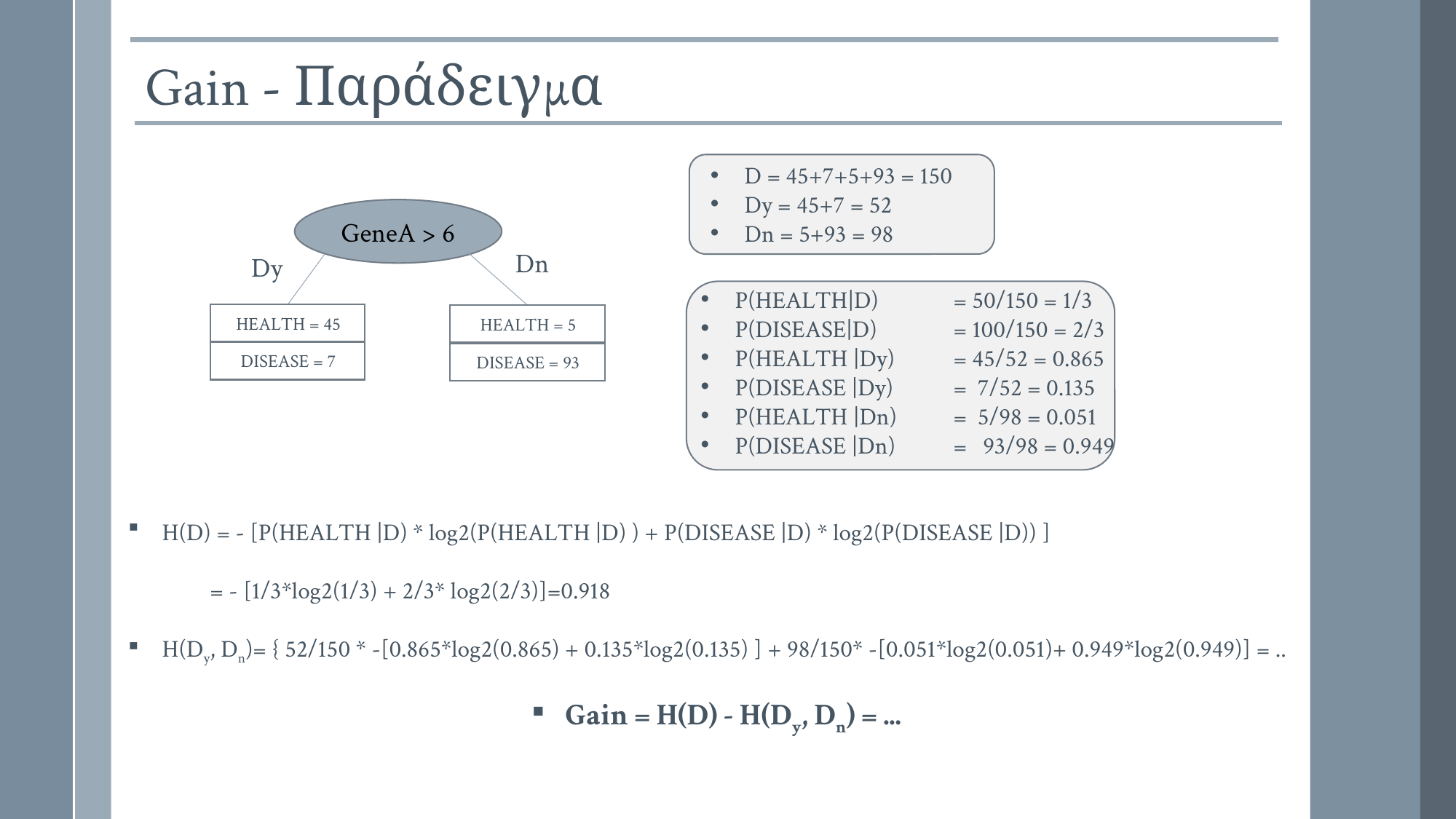

Gain - Παράδειγμα

D = 45+7+5+93 = 150
Dy = 45+7 = 52
Dn = 5+93 = 98
GeneA > 6
Dn
Dy
P(HEALTH|D) 	= 50/150 = 1/3
P(DISEASE|D) 	= 100/150 = 2/3
P(HEALTH |Dy) 	= 45/52 = 0.865
P(DISEASE |Dy) 	=  7/52 = 0.135
P(HEALTH |Dn) 	=  5/98 = 0.051
P(DISEASE |Dn) 	=   93/98 = 0.949

HEALTH = 45
HEALTH = 5

DISEASE = 7
DISEASE = 93
H(D) = - [P(HEALTH |D) * log2(P(HEALTH |D) ) + P(DISEASE |D) * log2(P(DISEASE |D)) ]

               = - [1/3*log2(1/3) + 2/3* log2(2/3)]=0.918

H(Dy, Dn)= { 52/150 * -[0.865*log2(0.865) + 0.135*log2(0.135) ] + 98/150* -[0.051*log2(0.051)+ 0.949*log2(0.949)] = ..

Gain = H(D) - H(Dy, Dn) = ...